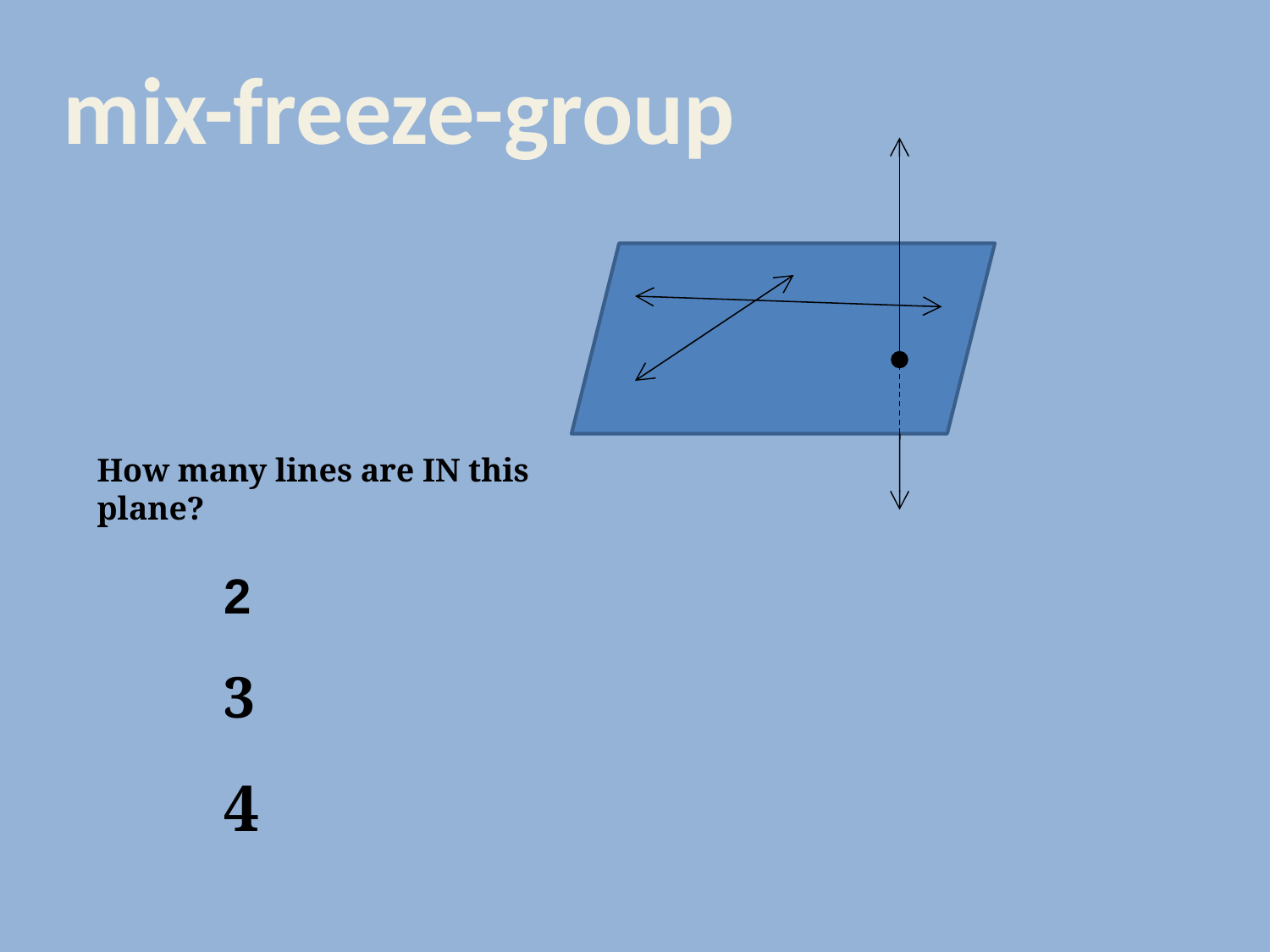

mix-freeze-group

How many lines are IN this plane?

	2

	3

	4